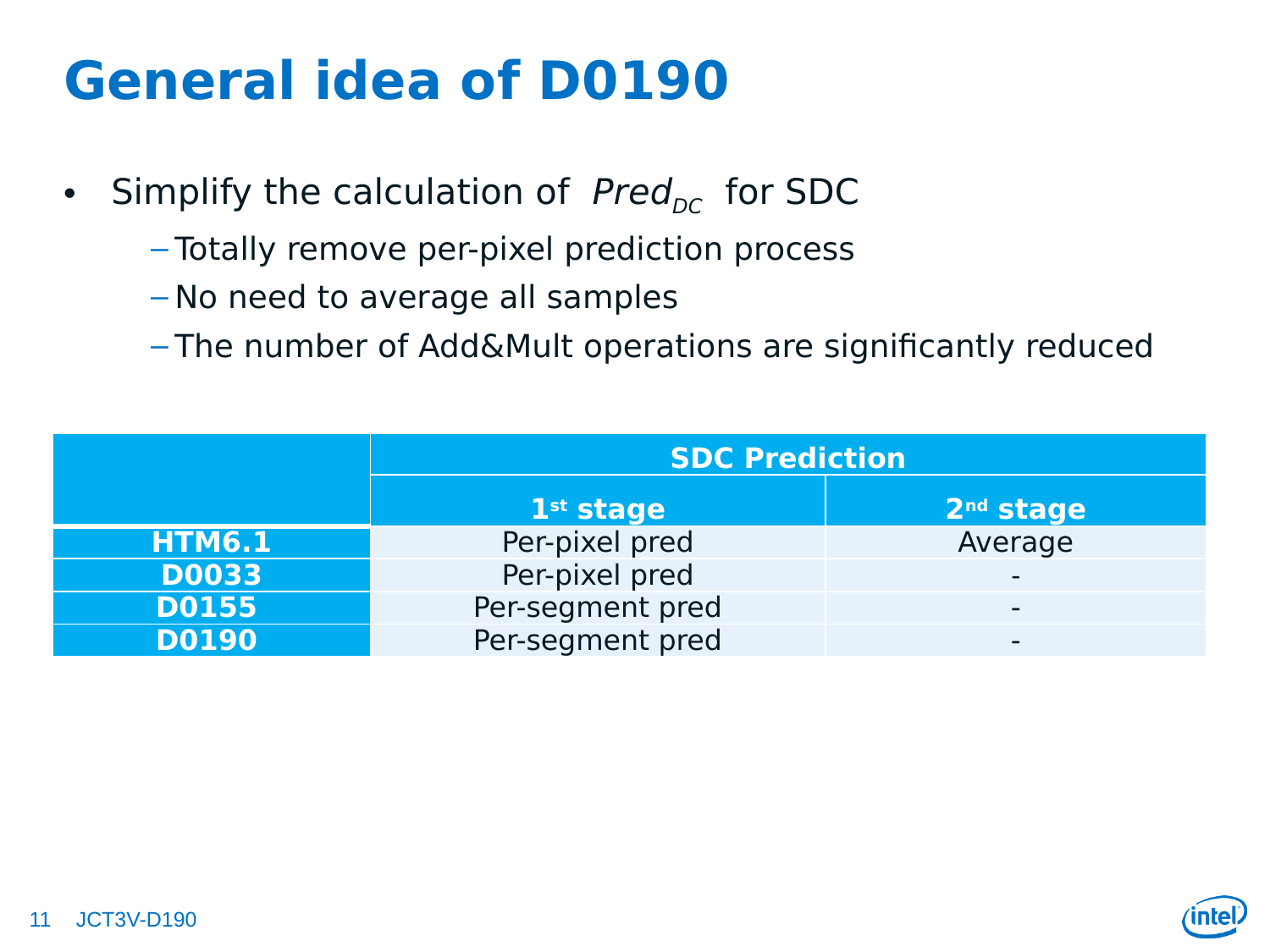

# General idea of D0190
Simplify the calculation of  PredDC  for SDC
Totally remove per-pixel prediction process
No need to average all samples
The number of Add&Mult operations are significantly reduced

|  | SDC Prediction |  |
| --- | --- | --- |
|  | 1st stage | 2nd stage |
| HTM6.1 | Per-pixel pred | Average |
| D0033 | Per-pixel pred | - |
| D0155 | Per-segment pred | - |
| D0190 | Per-segment pred | - |
11
JCT3V-D190